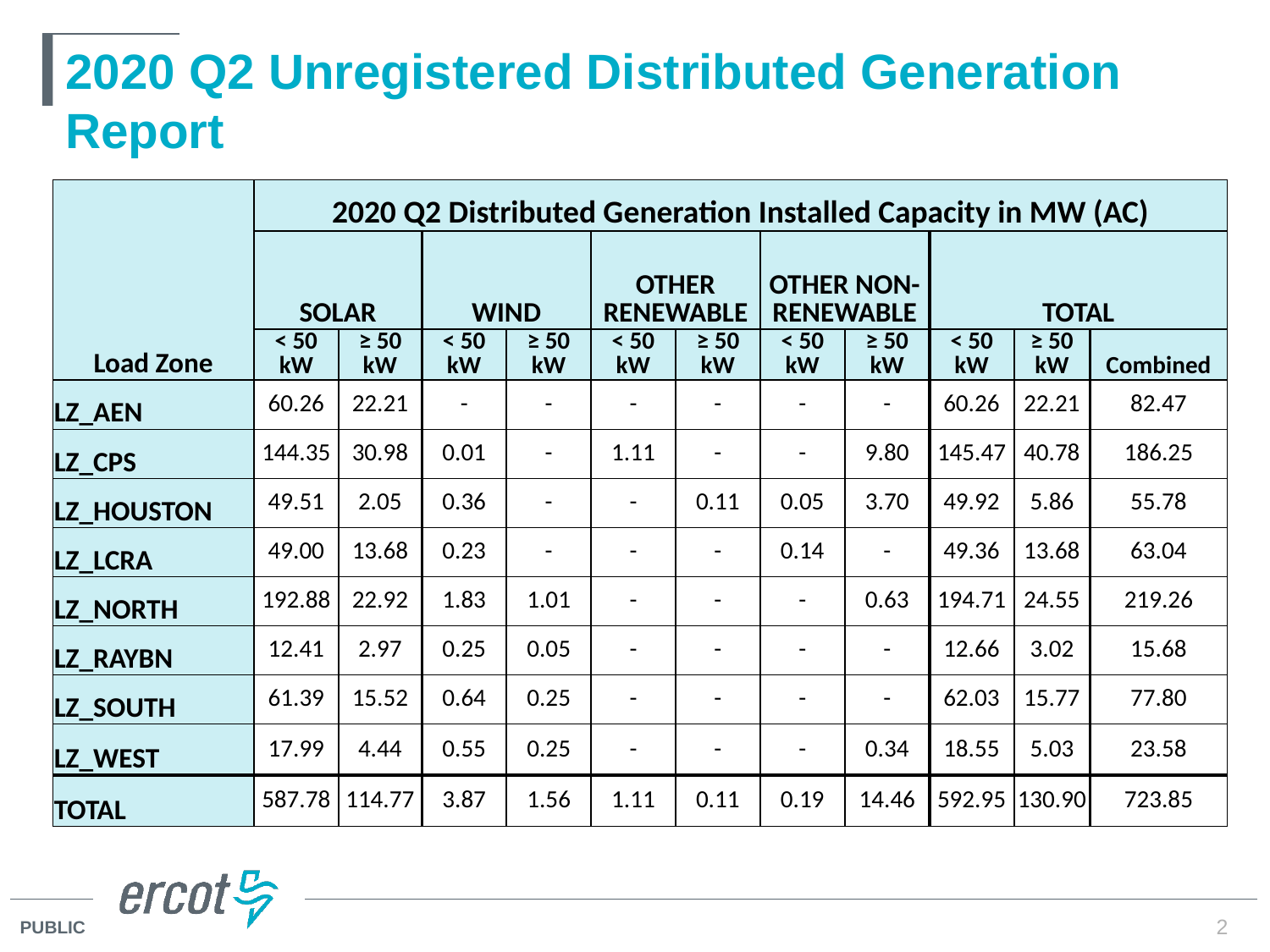

# 2020 Q2 Unregistered Distributed Generation Report
| Load Zone | 2020 Q2 Distributed Generation Installed Capacity in MW (AC) |  |  |  |  |  |  |  |  |  |  |
| --- | --- | --- | --- | --- | --- | --- | --- | --- | --- | --- | --- |
|  | SOLAR |  | WIND |  | OTHER RENEWABLE |  | OTHER NON-RENEWABLE |  | TOTAL |  |  |
|  | < 50 kW | ≥ 50 kW | < 50 kW | ≥ 50 kW | < 50 kW | ≥ 50 kW | < 50 kW | ≥ 50 kW | < 50 kW | ≥ 50 kW | Combined |
| LZ\_AEN | 60.26 | 22.21 | - | - | - | - | - | - | 60.26 | 22.21 | 82.47 |
| LZ\_CPS | 144.35 | 30.98 | 0.01 | - | 1.11 | - | - | 9.80 | 145.47 | 40.78 | 186.25 |
| LZ\_HOUSTON | 49.51 | 2.05 | 0.36 | - | - | 0.11 | 0.05 | 3.70 | 49.92 | 5.86 | 55.78 |
| LZ\_LCRA | 49.00 | 13.68 | 0.23 | - | - | - | 0.14 | - | 49.36 | 13.68 | 63.04 |
| LZ\_NORTH | 192.88 | 22.92 | 1.83 | 1.01 | - | - | - | 0.63 | 194.71 | 24.55 | 219.26 |
| LZ\_RAYBN | 12.41 | 2.97 | 0.25 | 0.05 | - | - | - | - | 12.66 | 3.02 | 15.68 |
| LZ\_SOUTH | 61.39 | 15.52 | 0.64 | 0.25 | - | - | - | - | 62.03 | 15.77 | 77.80 |
| LZ\_WEST | 17.99 | 4.44 | 0.55 | 0.25 | - | - | - | 0.34 | 18.55 | 5.03 | 23.58 |
| TOTAL | 587.78 | 114.77 | 3.87 | 1.56 | 1.11 | 0.11 | 0.19 | 14.46 | 592.95 | 130.90 | 723.85 |
2